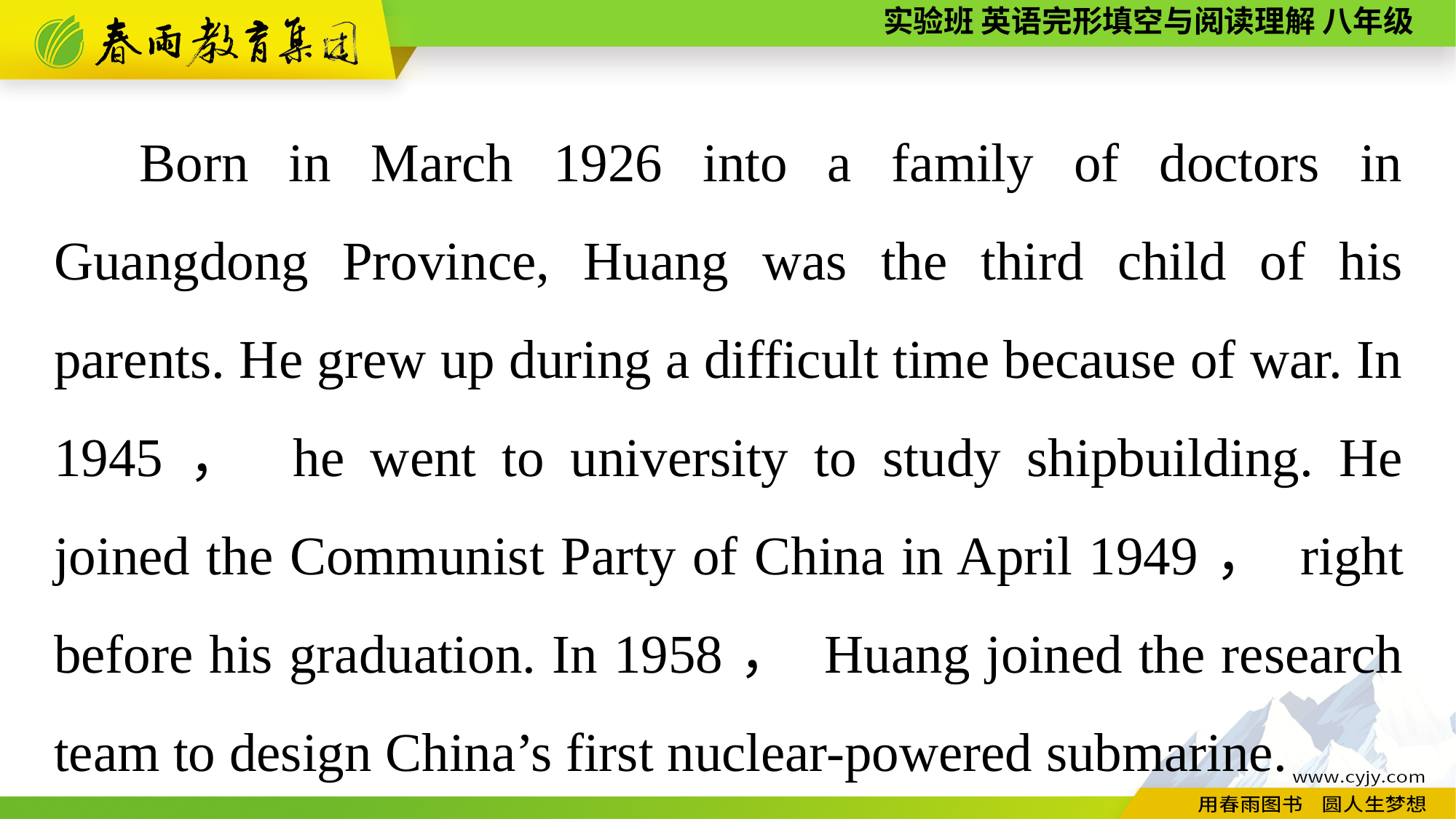

Born in March 1926 into a family of doctors in Guangdong Province, Huang was the third child of his parents. He grew up during a difficult time because of war. In 1945， he went to university to study shipbuilding. He joined the Communist Party of China in April 1949， right before his graduation. In 1958， Huang joined the research team to design China’s first nuclear-powered submarine.